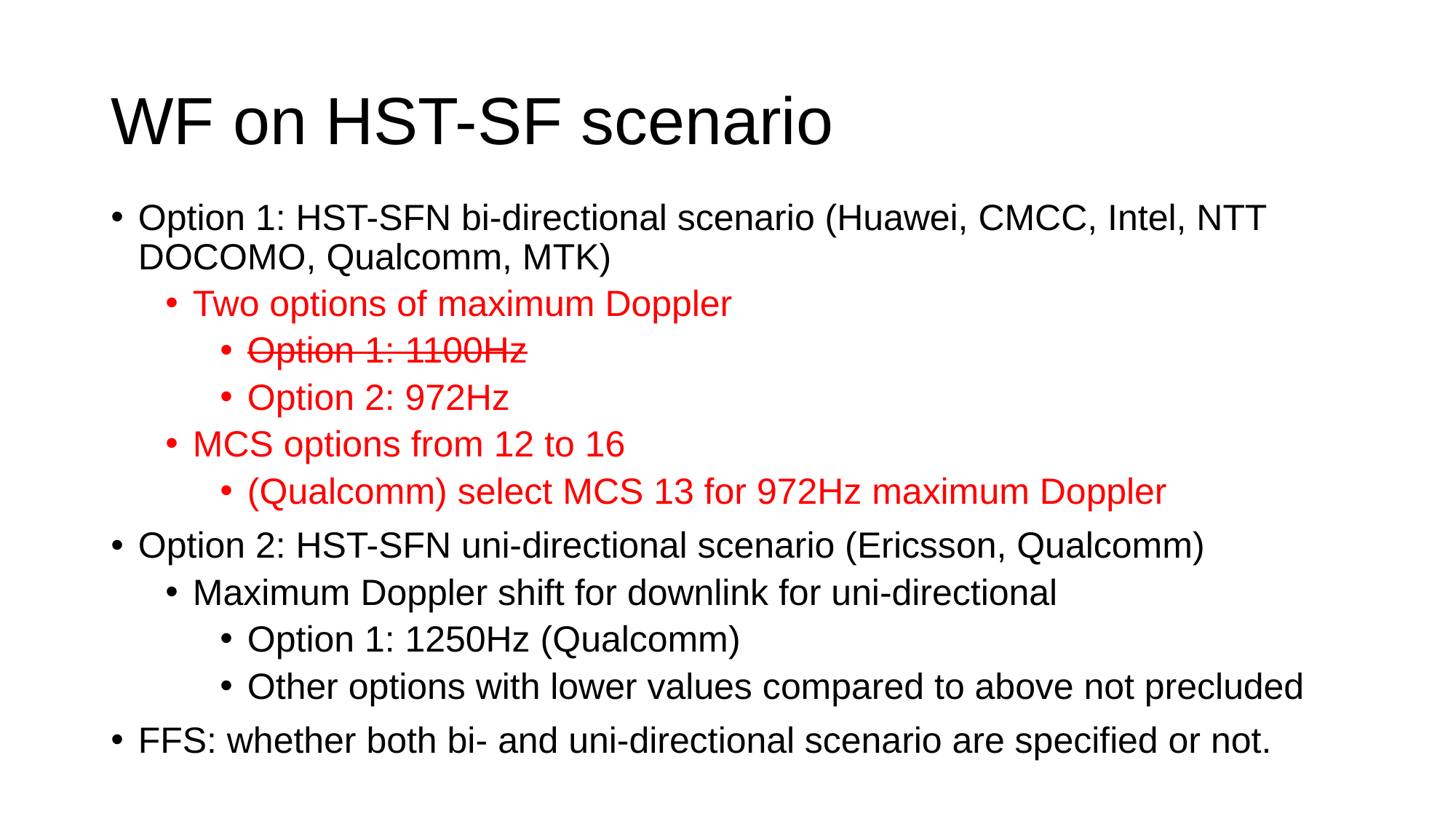

# WF on HST-SF scenario
Option 1: HST-SFN bi-directional scenario (Huawei, CMCC, Intel, NTT DOCOMO, Qualcomm, MTK)
Two options of maximum Doppler
Option 1: 1100Hz
Option 2: 972Hz
MCS options from 12 to 16
(Qualcomm) select MCS 13 for 972Hz maximum Doppler
Option 2: HST-SFN uni-directional scenario (Ericsson, Qualcomm)
Maximum Doppler shift for downlink for uni-directional
Option 1: 1250Hz (Qualcomm)
Other options with lower values compared to above not precluded
FFS: whether both bi- and uni-directional scenario are specified or not.